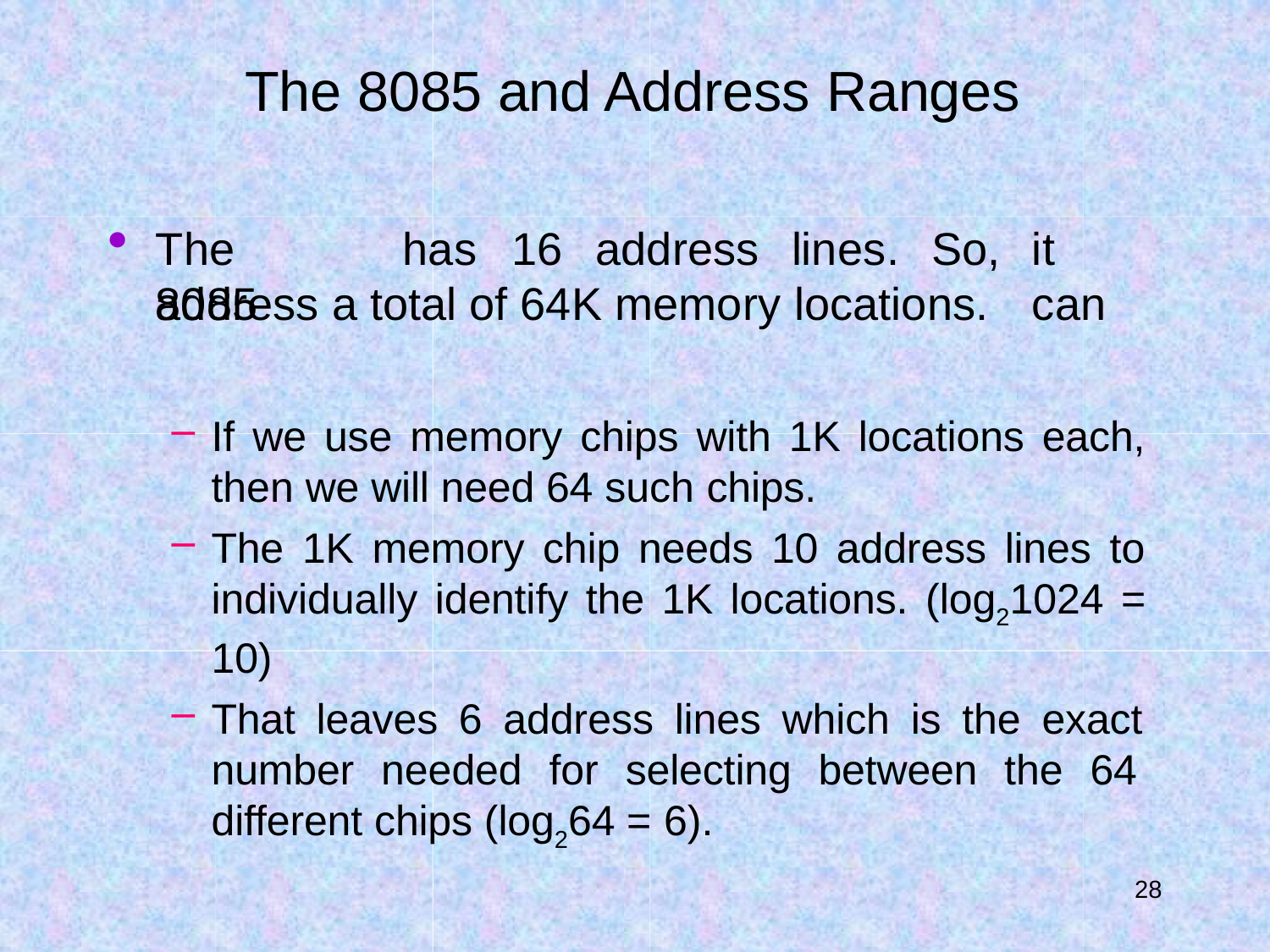

# The 8085 and Address Ranges
The	8085
has	16	address	lines.	So,
it	can
address a total of 64K memory locations.

If we use memory chips with 1K locations each,  then we will need 64 such chips.
The 1K memory chip needs 10 address lines to  individually identify the 1K locations. (log21024 =  10)
That leaves 6 address lines which is the exact  number needed for selecting between the 64  different chips (log264 = 6).
28